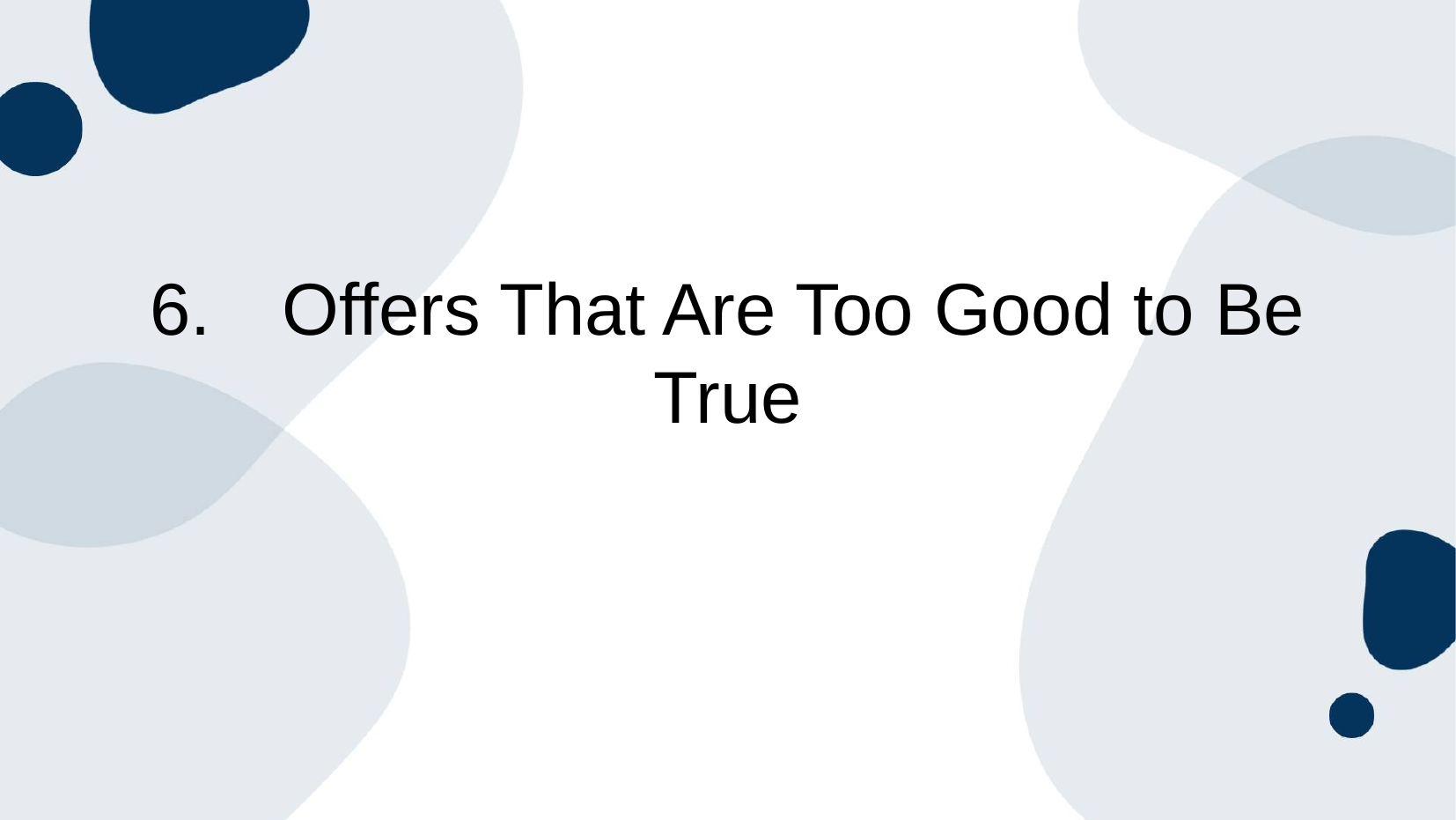

# 6.	Offers That Are Too Good to Be True